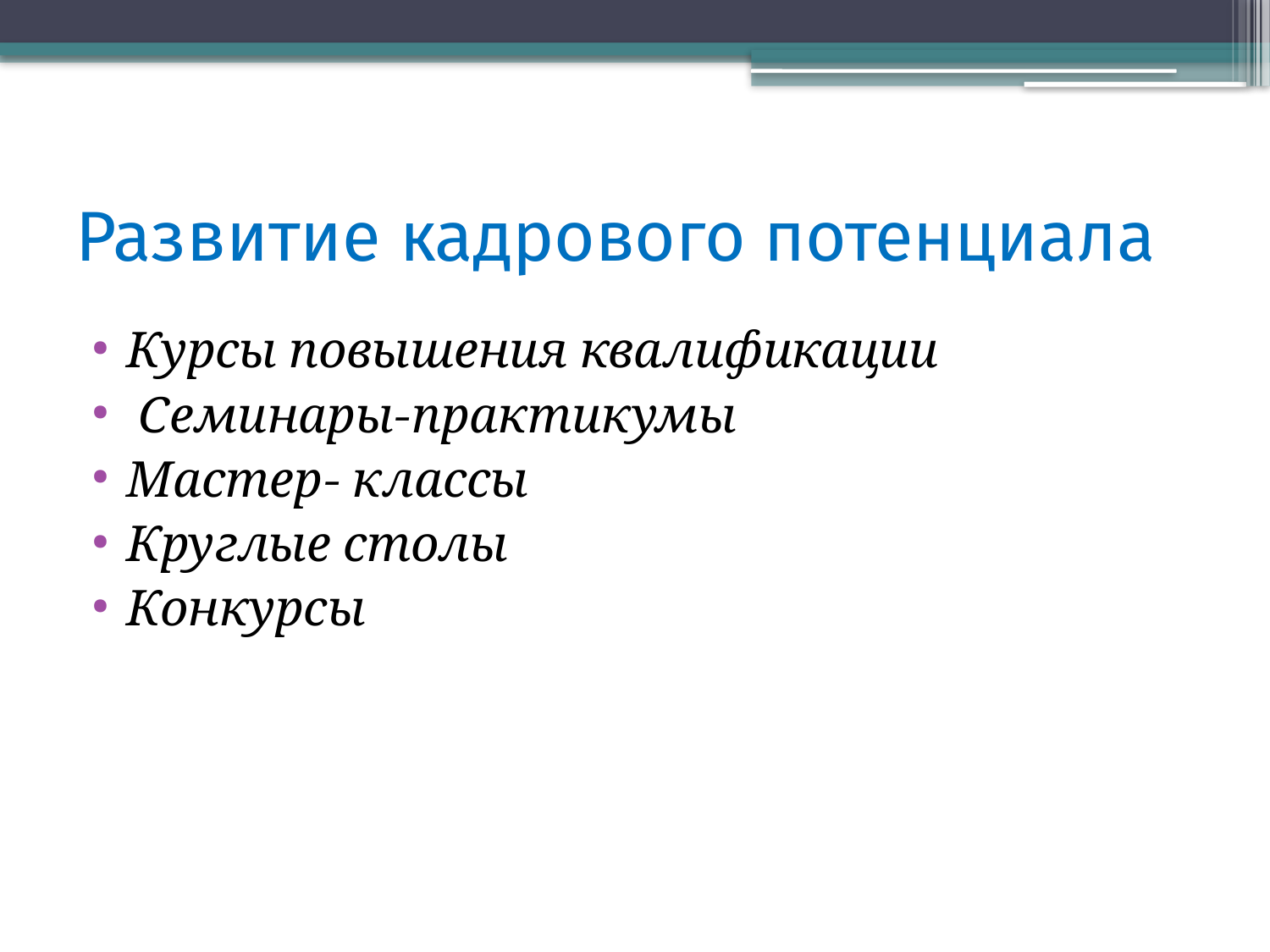

# Развитие кадрового потенциала
Курсы повышения квалификации
 Семинары-практикумы
Мастер- классы
Круглые столы
Конкурсы